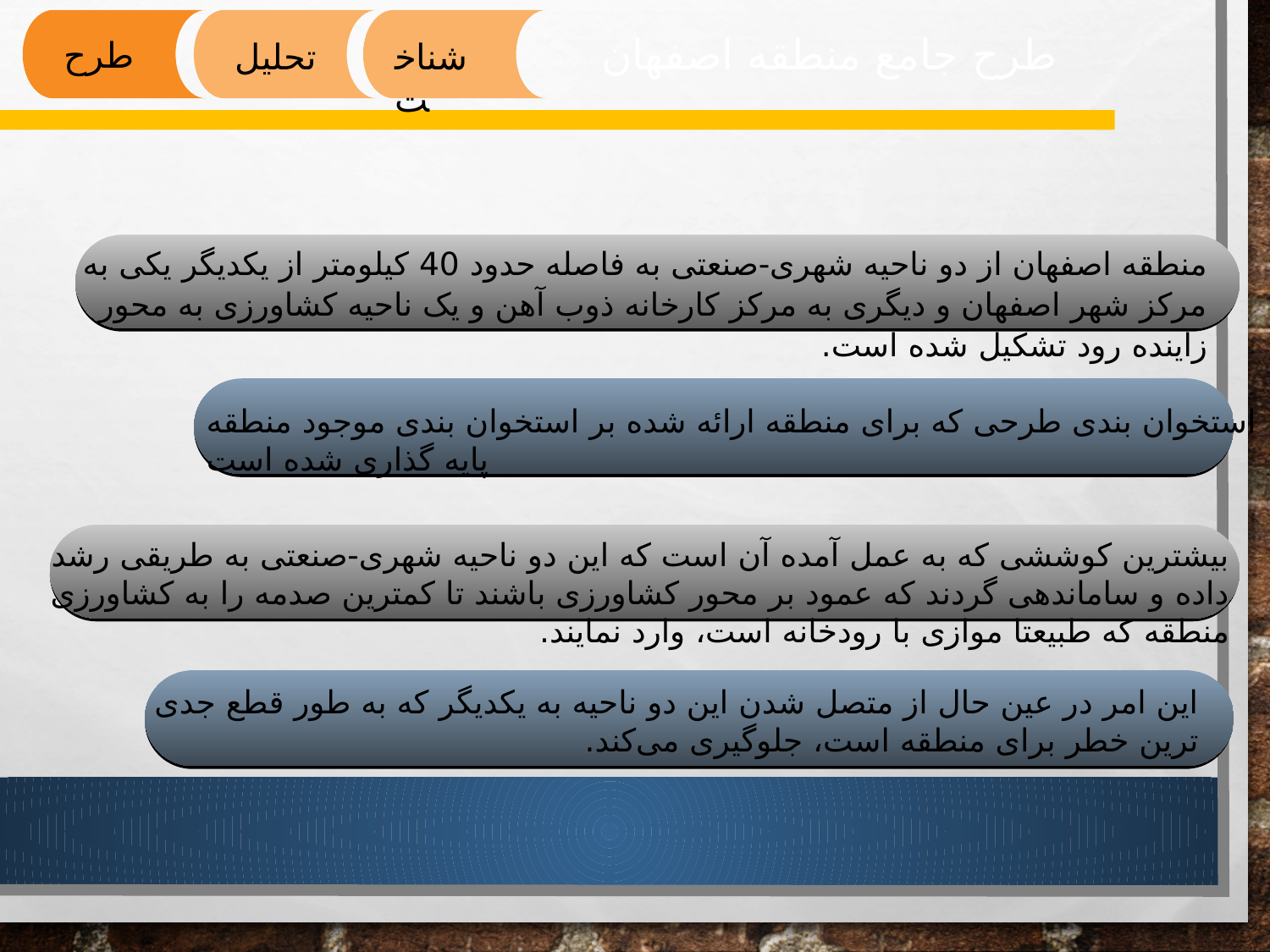

طرح جامع منطقه اصفهان
طرح
تحلیل
شناخت

منطقه اصفهان از دو ناحیه شهری-صنعتی به فاصله حدود 40 کیلومتر از یکدیگر یکی به مرکز شهر اصفهان و دیگری به مرکز کارخانه ذوب آهن و یک ناحیه کشاورزی به محور زاینده رود تشکیل شده است.

استخوان بندی طرحی که برای منطقه ارائه شده بر استخوان بندی موجود منطقه پایه گذاری شده است

بیشترین کوششی که به عمل آمده آن است که این دو ناحیه شهری-صنعتی به طریقی رشد داده و ساماندهی گردند که عمود بر محور کشاورزی باشند تا کمترین صدمه را به کشاورزی منطقه که طبیعتا موازی با رودخانه است، وارد نمایند.

این امر در عین حال از متصل شدن این دو ناحیه به یکدیگر که به طور قطع جدی ترین خطر برای منطقه است، جلوگیری می‌کند.